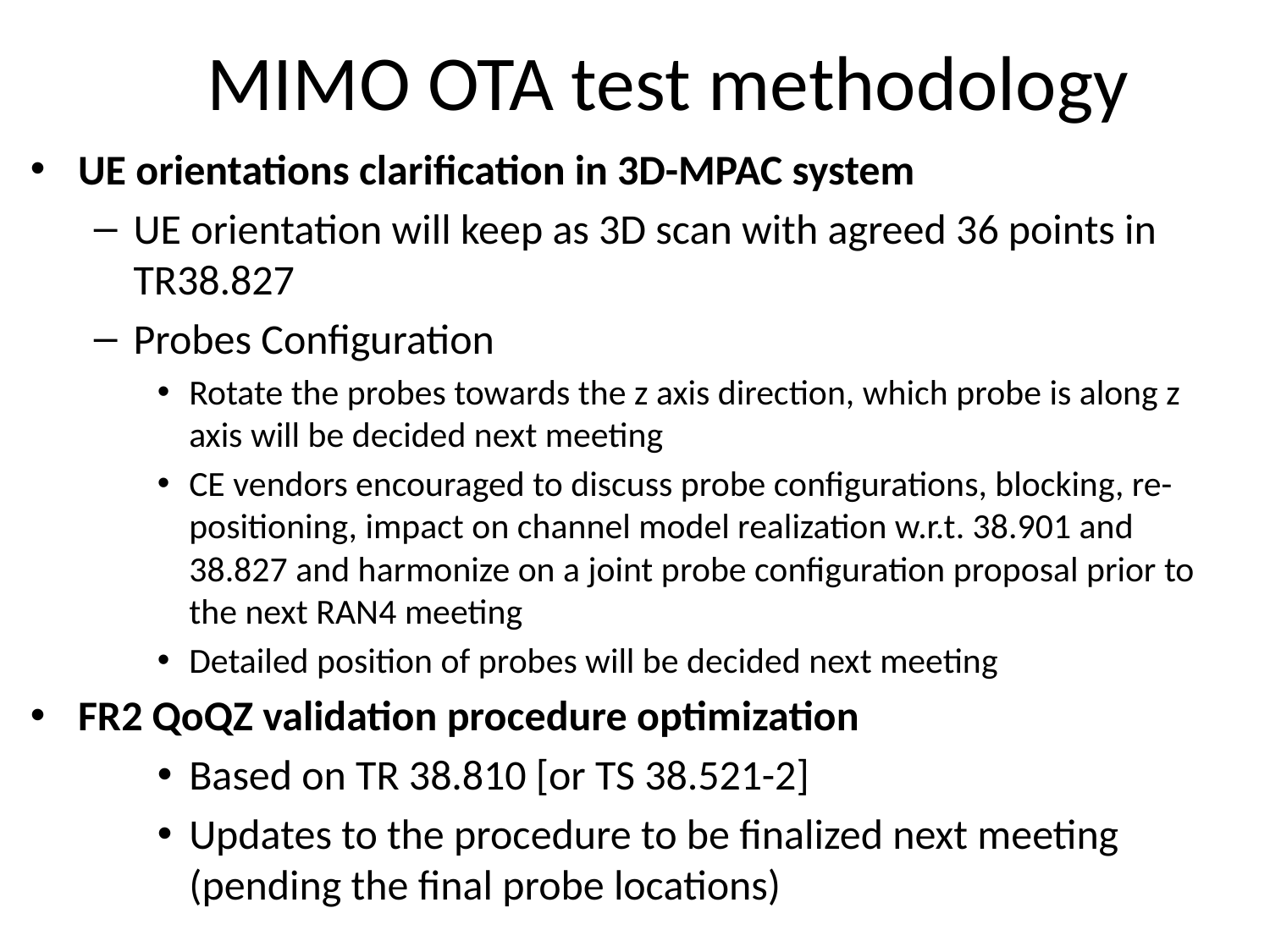

# MIMO OTA test methodology
UE orientations clarification in 3D-MPAC system
UE orientation will keep as 3D scan with agreed 36 points in TR38.827
Probes Configuration
Rotate the probes towards the z axis direction, which probe is along z axis will be decided next meeting
CE vendors encouraged to discuss probe configurations, blocking, re-positioning, impact on channel model realization w.r.t. 38.901 and 38.827 and harmonize on a joint probe configuration proposal prior to the next RAN4 meeting
Detailed position of probes will be decided next meeting
FR2 QoQZ validation procedure optimization
Based on TR 38.810 [or TS 38.521-2]
Updates to the procedure to be finalized next meeting (pending the final probe locations)